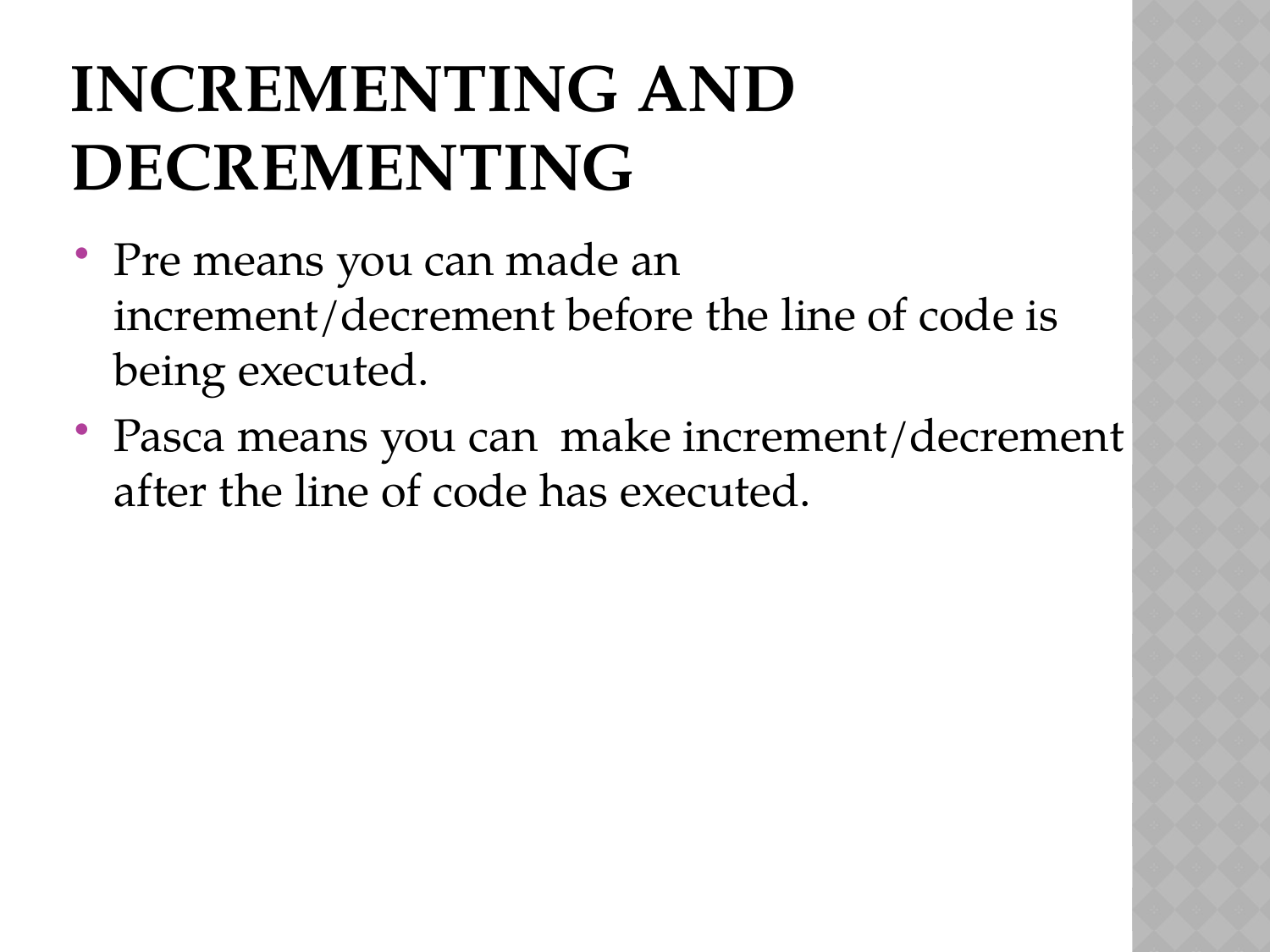

# Incrementing And Decrementing
Pre means you can made an increment/decrement before the line of code is being executed.
Pasca means you can  make increment/decrement after the line of code has executed.